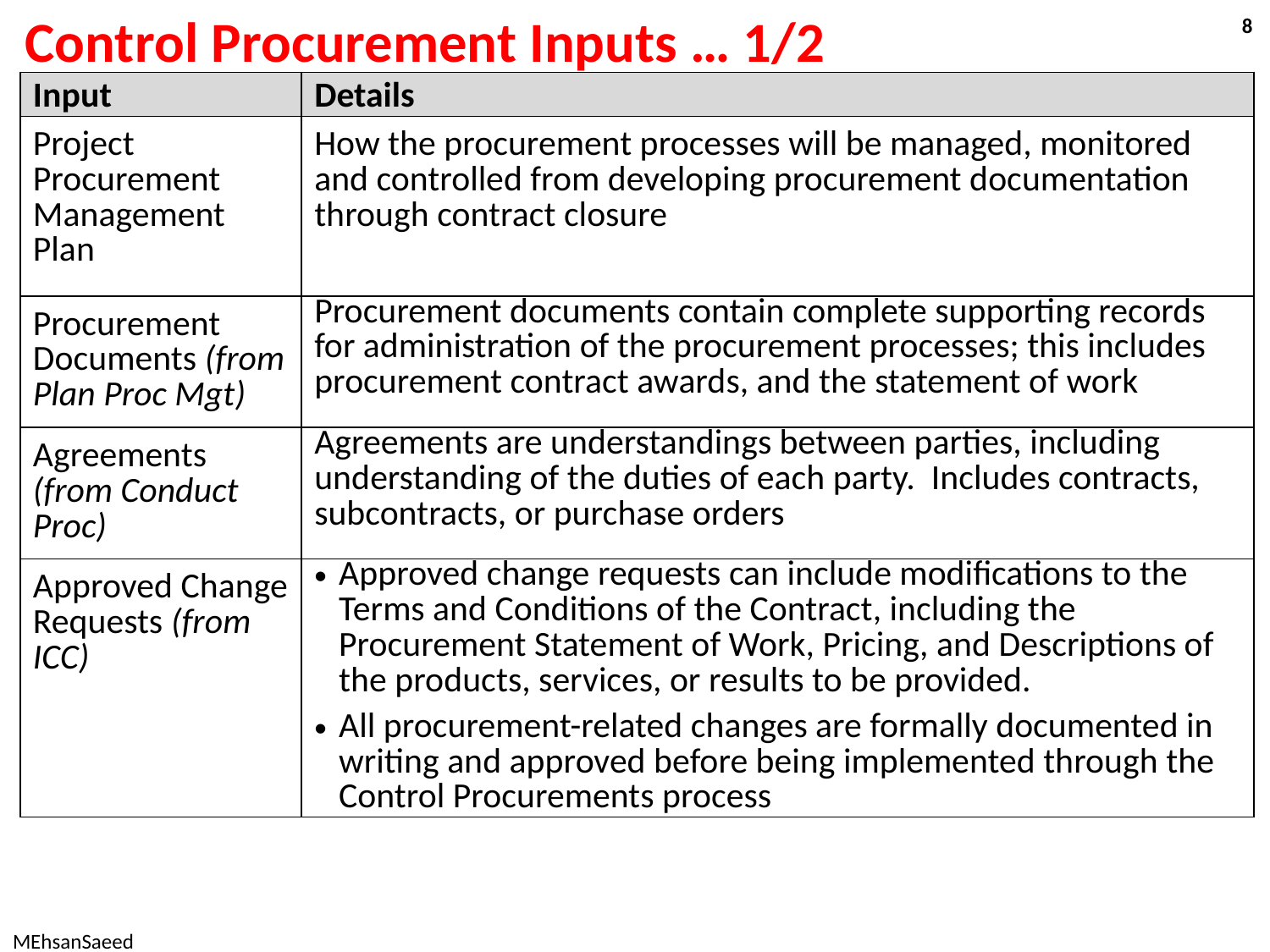

# Control Procurement Inputs … 1/2
8
| Input | Details |
| --- | --- |
| Project Procurement Management Plan | How the procurement processes will be managed, monitored and controlled from developing procurement documentation through contract closure |
| Procurement Documents (from Plan Proc Mgt) | Procurement documents contain complete supporting records for administration of the procurement processes; this includes procurement contract awards, and the statement of work |
| Agreements (from Conduct Proc) | Agreements are understandings between parties, including understanding of the duties of each party. Includes contracts, subcontracts, or purchase orders |
| Approved Change Requests (from ICC) | Approved change requests can include modifications to the Terms and Conditions of the Contract, including the Procurement Statement of Work, Pricing, and Descriptions of the products, services, or results to be provided. All procurement-related changes are formally documented in writing and approved before being implemented through the Control Procurements process |
MEhsanSaeed